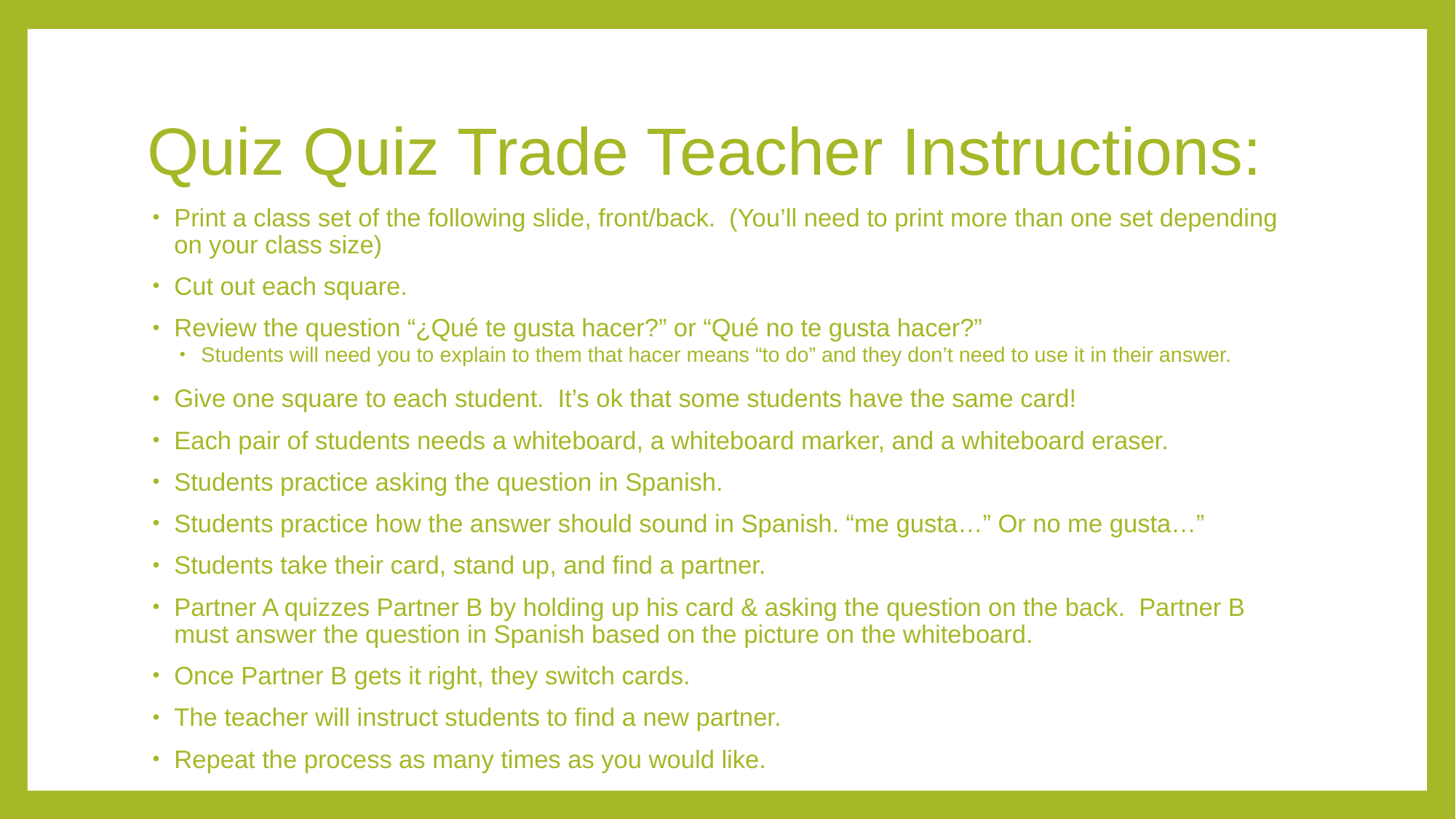

# Quiz Quiz Trade Teacher Instructions:
Print a class set of the following slide, front/back.  (You’ll need to print more than one set depending on your class size)
Cut out each square.
Review the question “¿Qué te gusta hacer?” or “Qué no te gusta hacer?”
Students will need you to explain to them that hacer means “to do” and they don’t need to use it in their answer.
Give one square to each student.  It’s ok that some students have the same card!
Each pair of students needs a whiteboard, a whiteboard marker, and a whiteboard eraser.
Students practice asking the question in Spanish.
Students practice how the answer should sound in Spanish. “me gusta…” Or no me gusta…”
Students take their card, stand up, and find a partner.
Partner A quizzes Partner B by holding up his card & asking the question on the back.  Partner B must answer the question in Spanish based on the picture on the whiteboard.
Once Partner B gets it right, they switch cards.
The teacher will instruct students to find a new partner.
Repeat the process as many times as you would like.